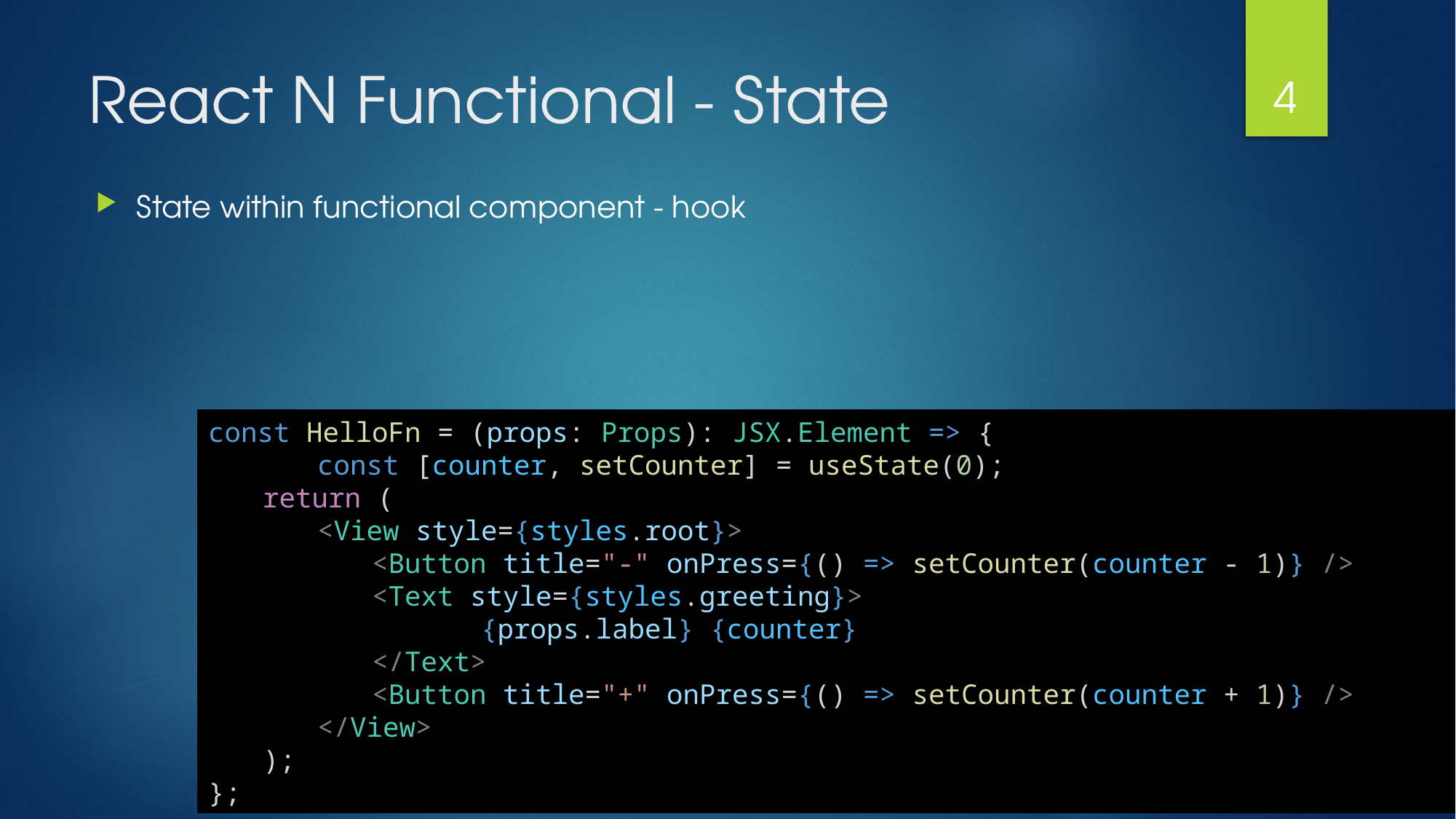

4
# React N Functional - State
State within functional component - hook
const HelloFn = (props: Props): JSX.Element => {
	const [counter, setCounter] = useState(0);
return (
<View style={styles.root}>
<Button title="-" onPress={() => setCounter(counter - 1)} />
<Text style={styles.greeting}>
	{props.label} {counter}
</Text>
<Button title="+" onPress={() => setCounter(counter + 1)} />
</View>
);
};